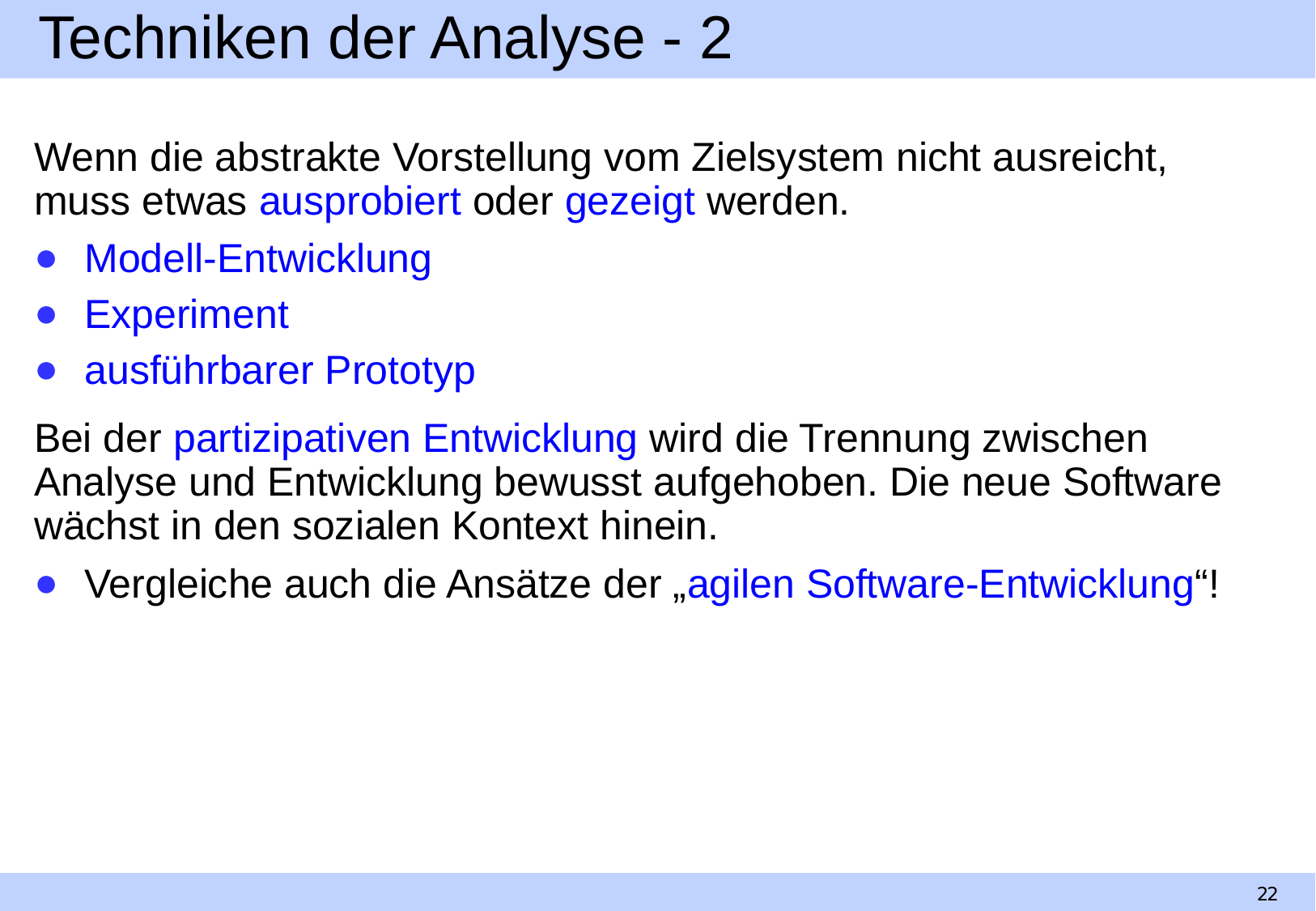

# Techniken der Analyse - 2
Wenn die abstrakte Vorstellung vom Zielsystem nicht ausreicht, muss etwas ausprobiert oder gezeigt werden.
Modell-Entwicklung
Experiment
ausführbarer Prototyp
Bei der partizipativen Entwicklung wird die Trennung zwischen Analyse und Entwicklung bewusst aufgehoben. Die neue Software wächst in den sozialen Kontext hinein.
Vergleiche auch die Ansätze der „agilen Software-Entwicklung“!

22